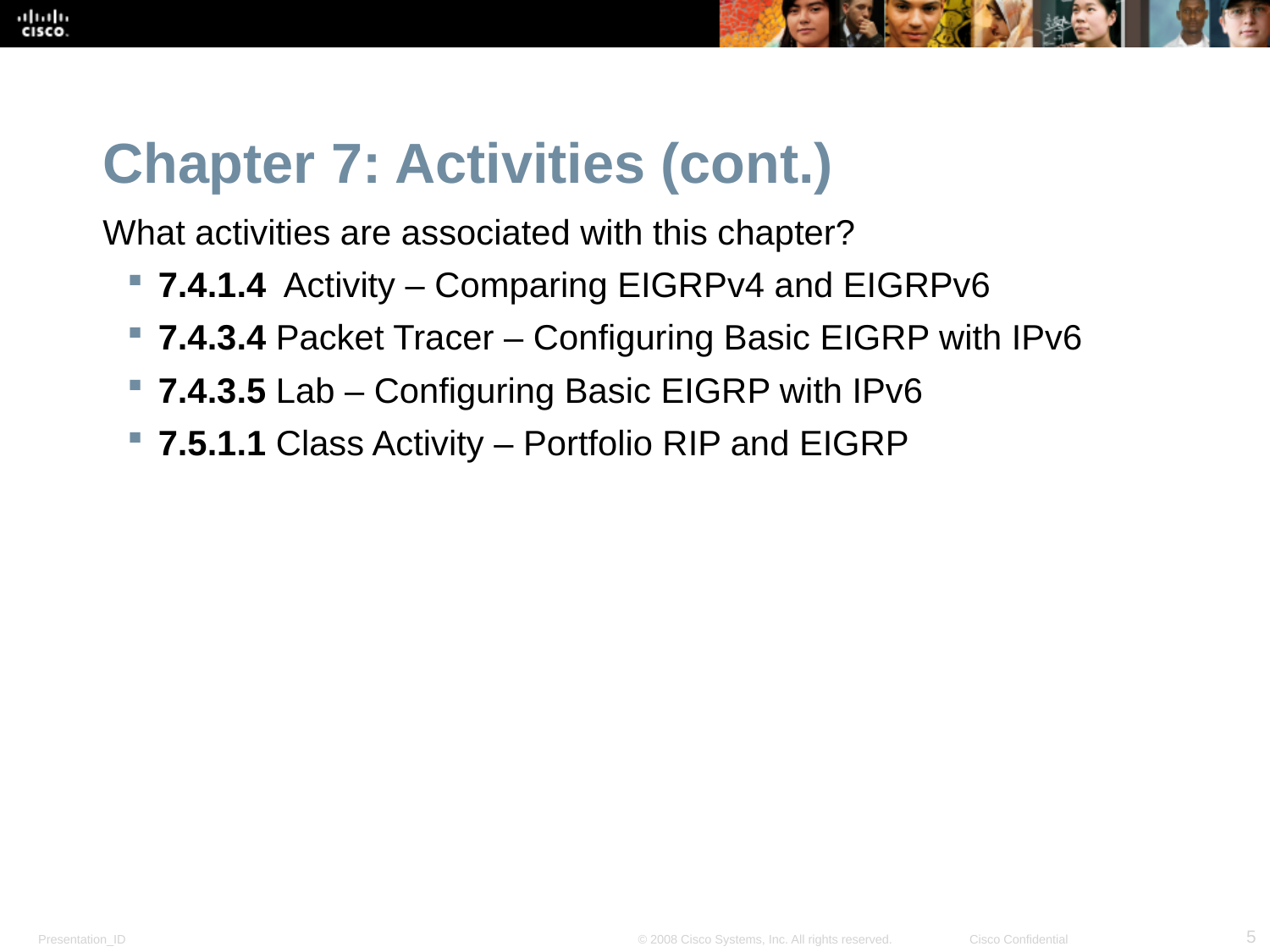

Chapter 7: Activities (cont.)
What activities are associated with this chapter?
7.4.1.4  Activity – Comparing EIGRPv4 and EIGRPv6
7.4.3.4 Packet Tracer – Configuring Basic EIGRP with IPv6
7.4.3.5 Lab – Configuring Basic EIGRP with IPv6
7.5.1.1 Class Activity – Portfolio RIP and EIGRP